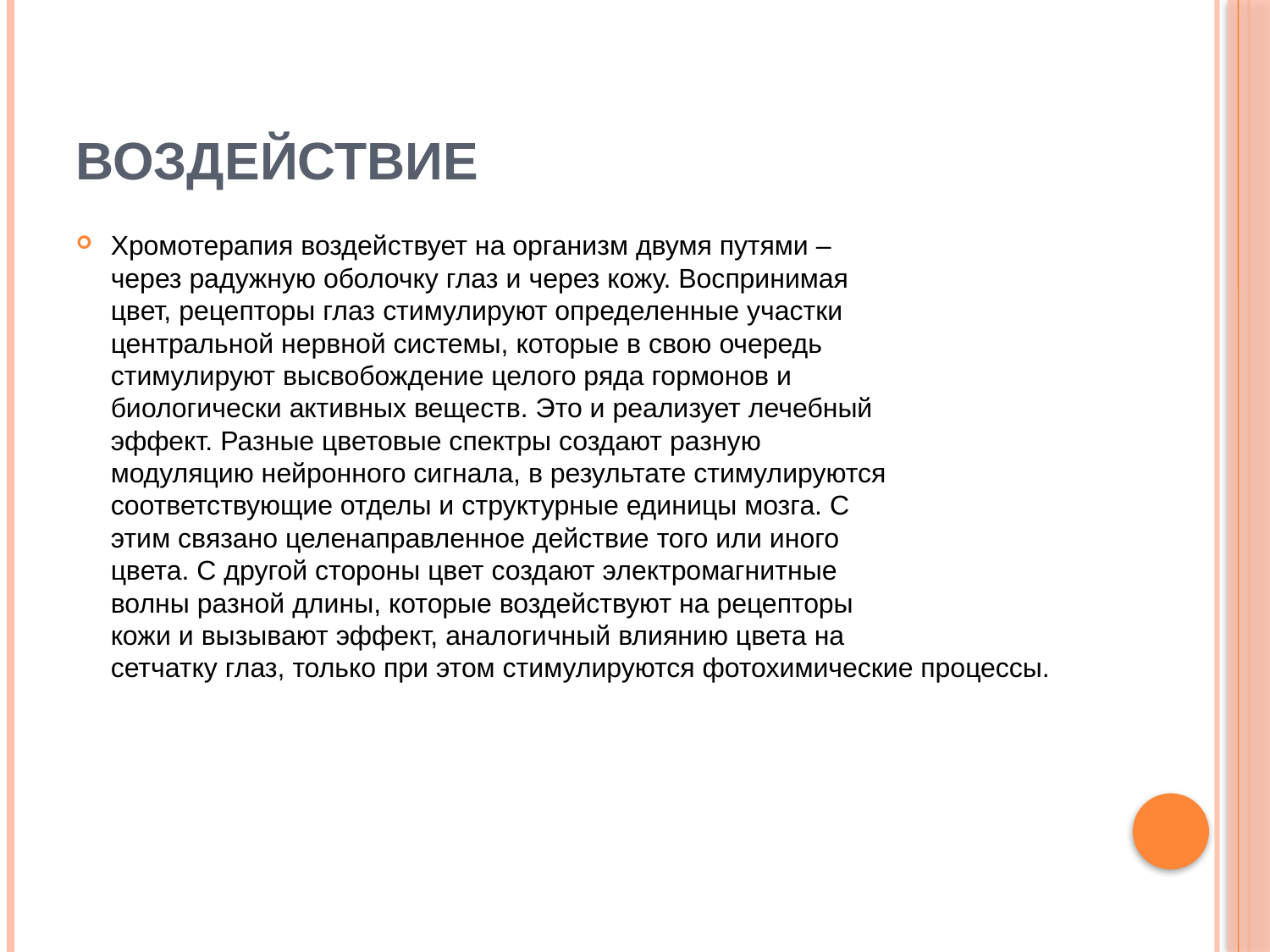

# ВОЗДЕЙСТВИЕ
Хромотерапия воздействует на организм двумя путями –
через радужную оболочку глаз и через кожу. Воспринимая
цвет, рецепторы глаз стимулируют определенные участки
центральной нервной системы, которые в свою очередь
стимулируют высвобождение целого ряда гормонов и
биологически активных веществ. Это и реализует лечебный
эффект. Разные цветовые спектры создают разную
модуляцию нейронного сигнала, в результате стимулируются
соответствующие отделы и структурные единицы мозга. С
этим связано целенаправленное действие того или иного
цвета. С другой стороны цвет создают электромагнитные
волны разной длины, которые воздействуют на рецепторы
кожи и вызывают эффект, аналогичный влиянию цвета на
сетчатку глаз, только при этом стимулируются фотохимические процессы.